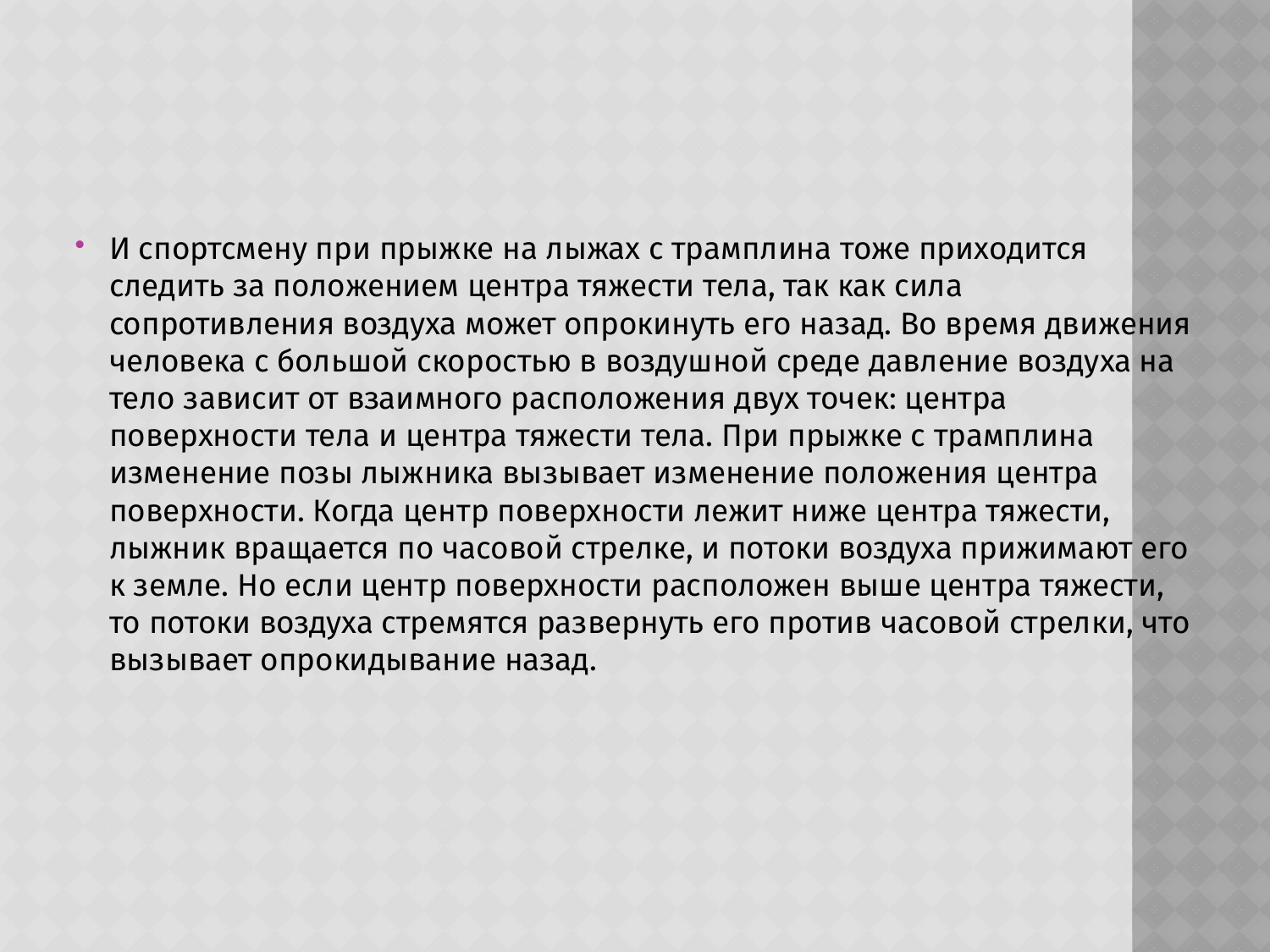

#
И спортсмену при прыжке на лыжах с трамплина тоже приходится следить за положением центра тяжести тела, так как сила сопротивления воздуха может опрокинуть его назад. Во время движения человека с большой скоростью в воздушной среде давление воздуха на тело зависит от взаимного расположения двух точек: центра поверхности тела и центра тяжести тела. При прыжке с трамплина изменение позы лыжника вызывает изменение положения центра поверхности. Когда центр поверхности лежит ниже центра тяжести, лыжник вращается по часовой стрелке, и потоки воздуха прижимают его к земле. Но если центр поверхности расположен выше центра тяжести, то потоки воздуха стремятся развернуть его против часовой стрелки, что вызывает опрокидывание назад.